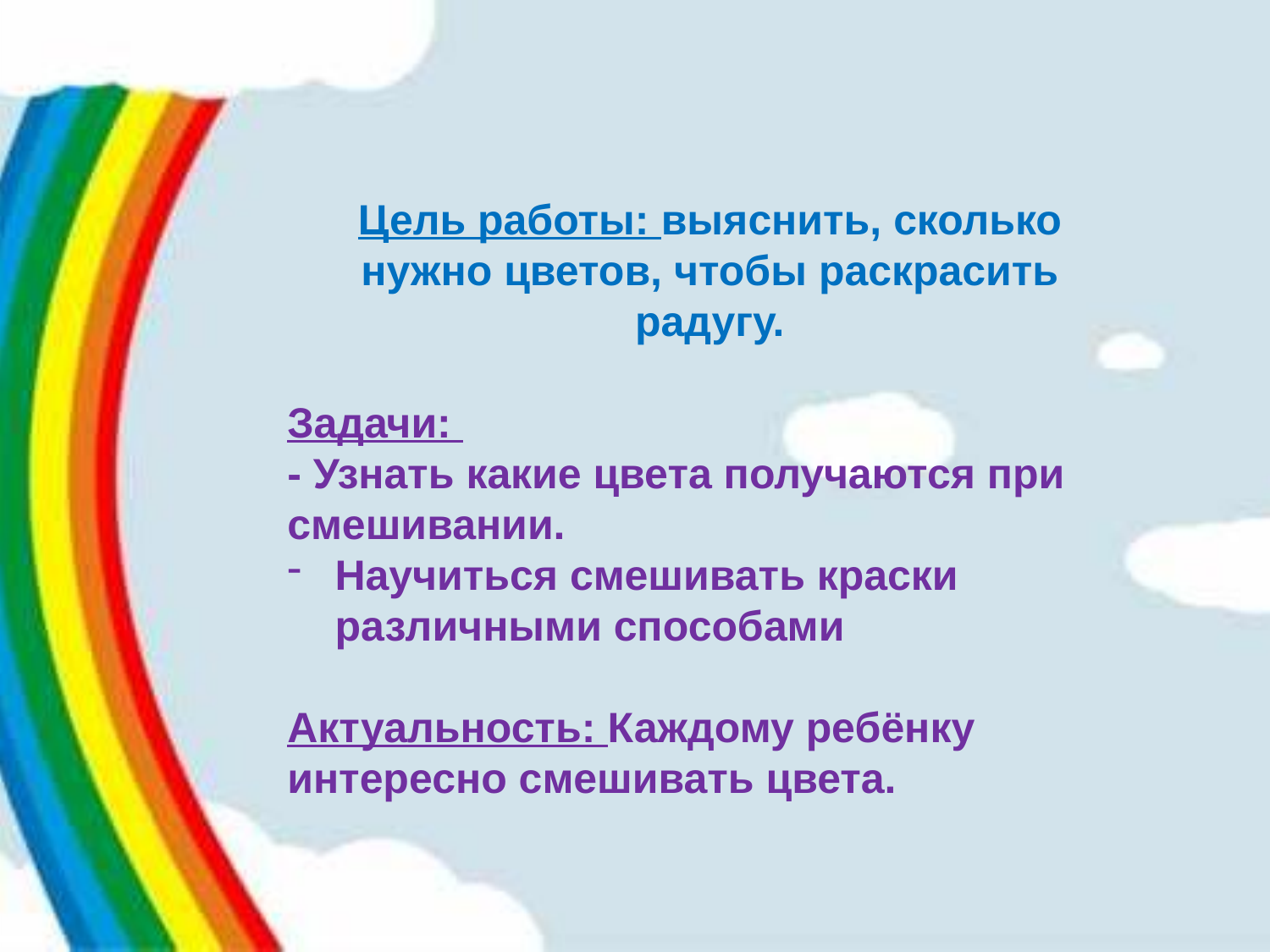

Цель работы: выяснить, сколько нужно цветов, чтобы раскрасить радугу.

Задачи:
- Узнать какие цвета получаются при смешивании.
Научиться смешивать краски различными способами

Актуальность: Каждому ребёнку интересно смешивать цвета.